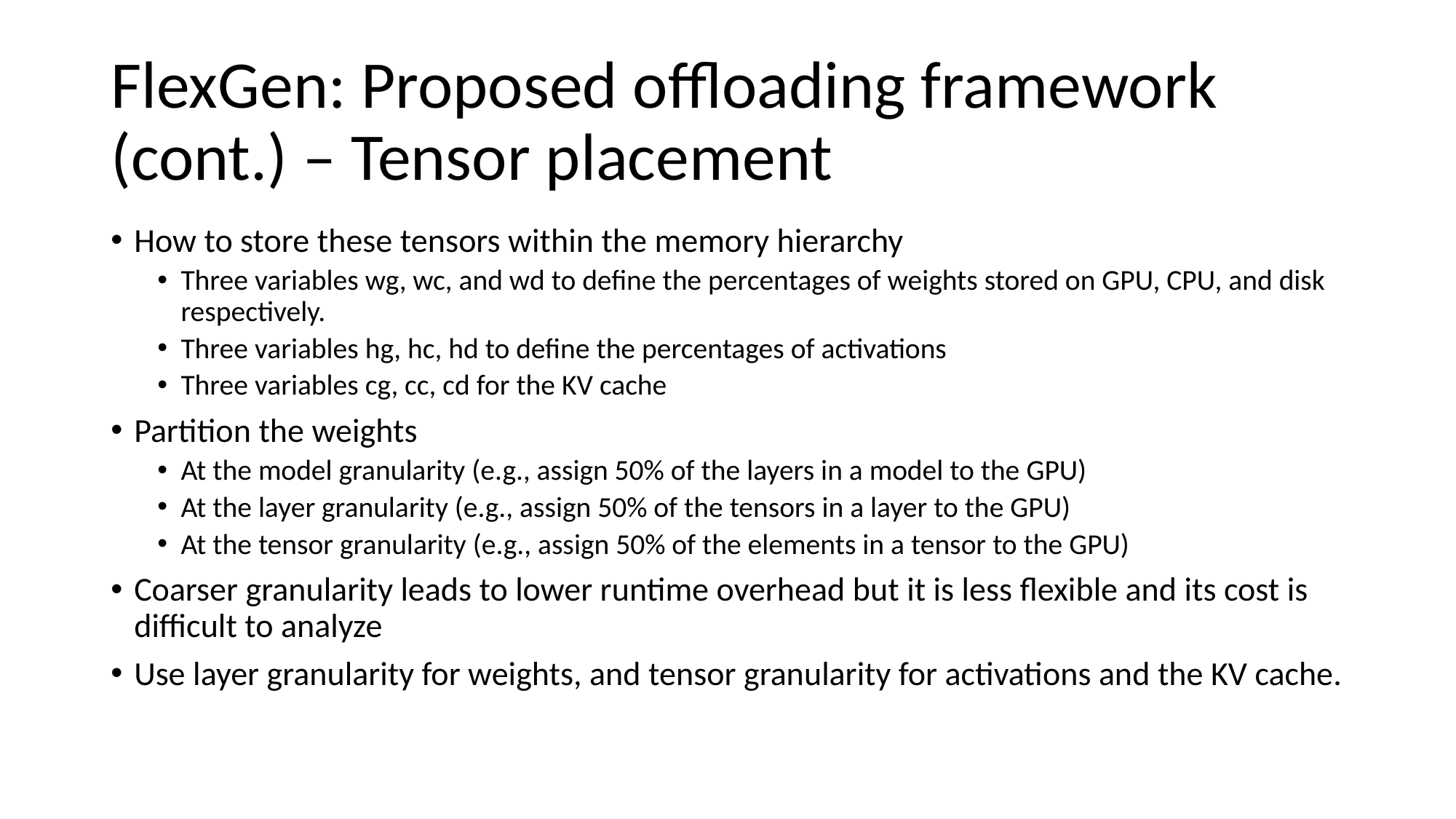

# FlexGen: Proposed offloading framework (cont.) – Tensor placement
How to store these tensors within the memory hierarchy
Three variables wg, wc, and wd to define the percentages of weights stored on GPU, CPU, and disk respectively.
Three variables hg, hc, hd to define the percentages of activations
Three variables cg, cc, cd for the KV cache
Partition the weights
At the model granularity (e.g., assign 50% of the layers in a model to the GPU)
At the layer granularity (e.g., assign 50% of the tensors in a layer to the GPU)
At the tensor granularity (e.g., assign 50% of the elements in a tensor to the GPU)
Coarser granularity leads to lower runtime overhead but it is less flexible and its cost is difficult to analyze
Use layer granularity for weights, and tensor granularity for activations and the KV cache.